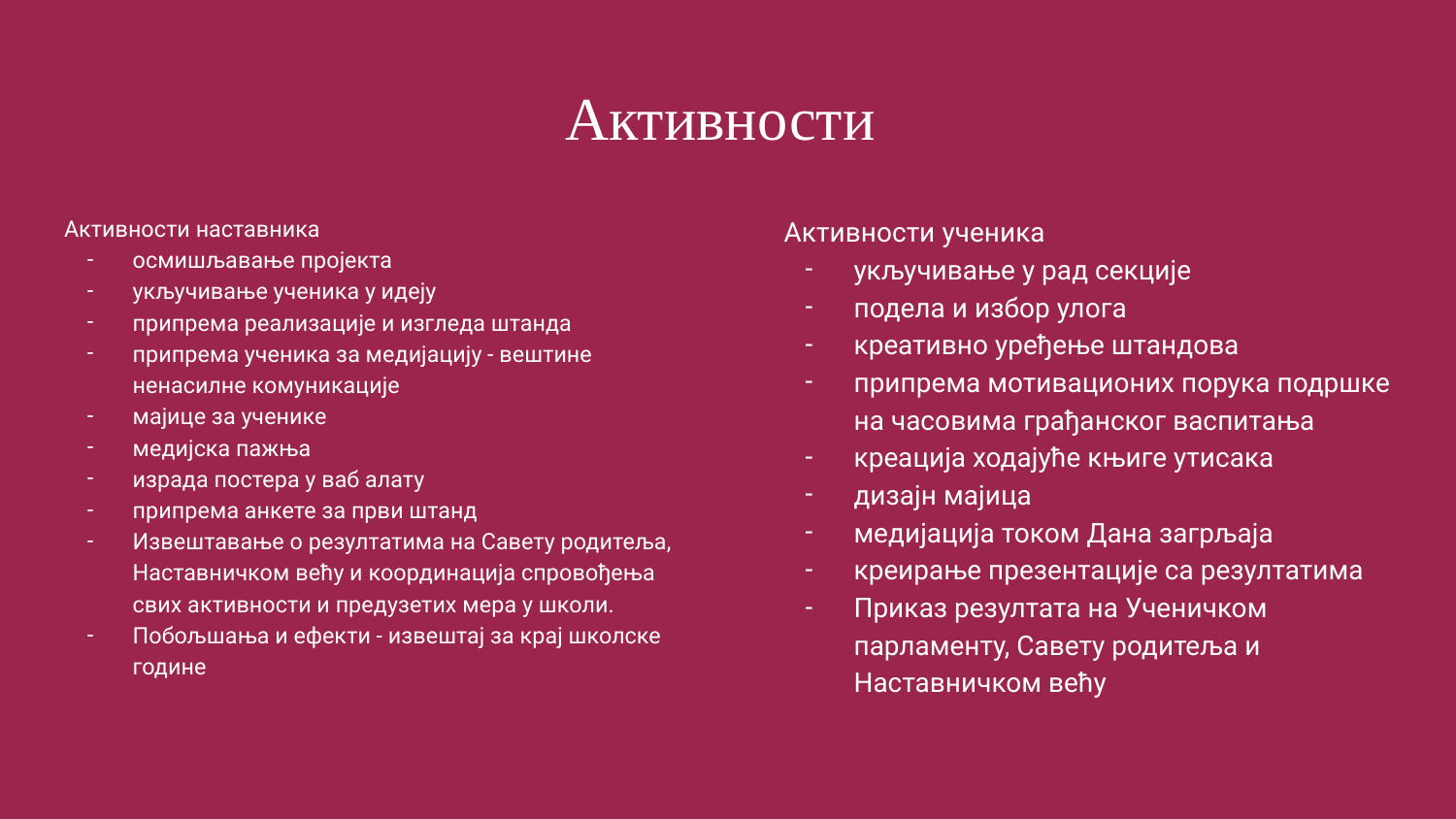

# Активности
Активности наставника
осмишљавање пројекта
укључивање ученика у идеју
припрема реализације и изгледа штанда
припрема ученика за медијацију - вештине ненасилне комуникације
мајице за ученике
медијска пажња
израда постера у ваб алату
припрема анкете за први штанд
Извештавање о резултатима на Савету родитеља, Наставничком већу и координација спровођења свих активности и предузетих мера у школи.
Побољшања и ефекти - извештај за крај школске године

Активности ученика
укључивање у рад секције
подела и избор улога
креативно уређење штандова
припрема мотивационих порука подршке на часовима грађанског васпитања
креација ходајуће књиге утисака
дизајн мајица
медијација током Дана загрљаја
креирање презентације са резултатима
Приказ резултата на Ученичком парламенту, Савету родитеља и Наставничком већу